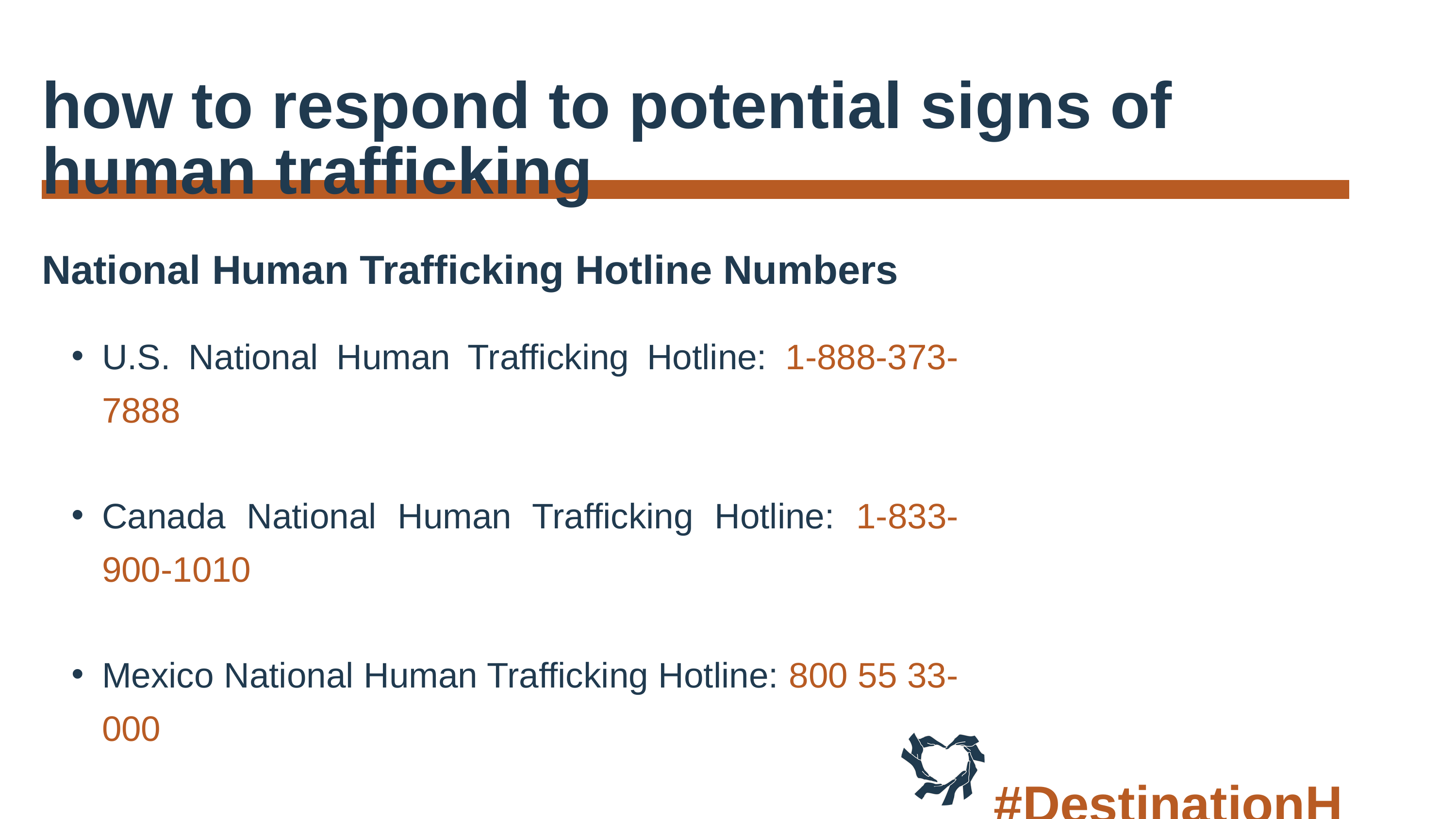

how to respond to potential signs of human trafficking

National Human Trafficking Hotline Numbers
U.S. National Human Trafficking Hotline: 1-888-373-7888

Canada National Human Trafficking Hotline: 1-833-900-1010

Mexico National Human Trafficking Hotline: 800 55 33-000

#DestinationHope